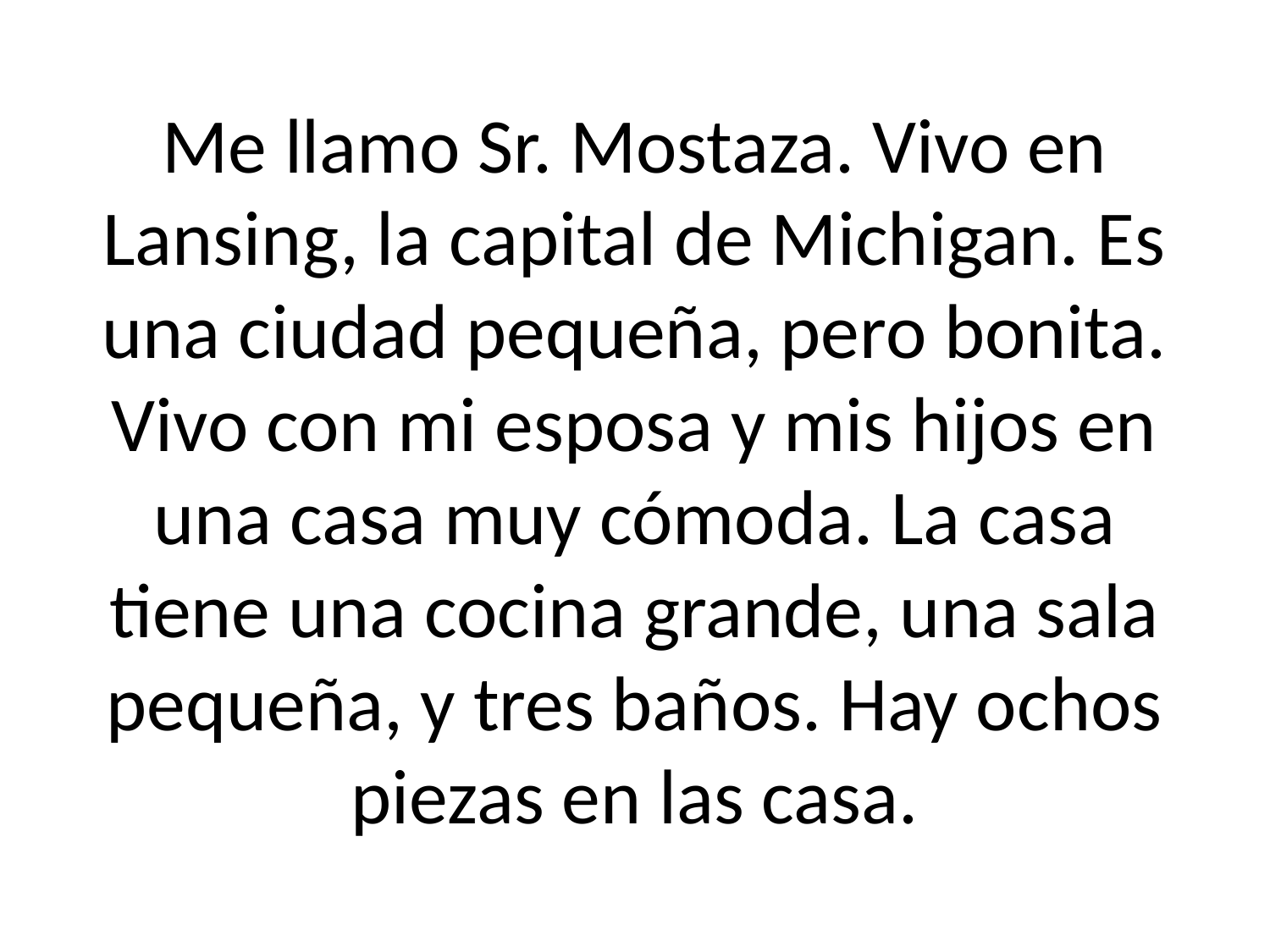

# Me llamo Sr. Mostaza. Vivo en Lansing, la capital de Michigan. Es una ciudad pequeña, pero bonita. Vivo con mi esposa y mis hijos en una casa muy cómoda. La casa tiene una cocina grande, una sala pequeña, y tres baños. Hay ochos piezas en las casa.